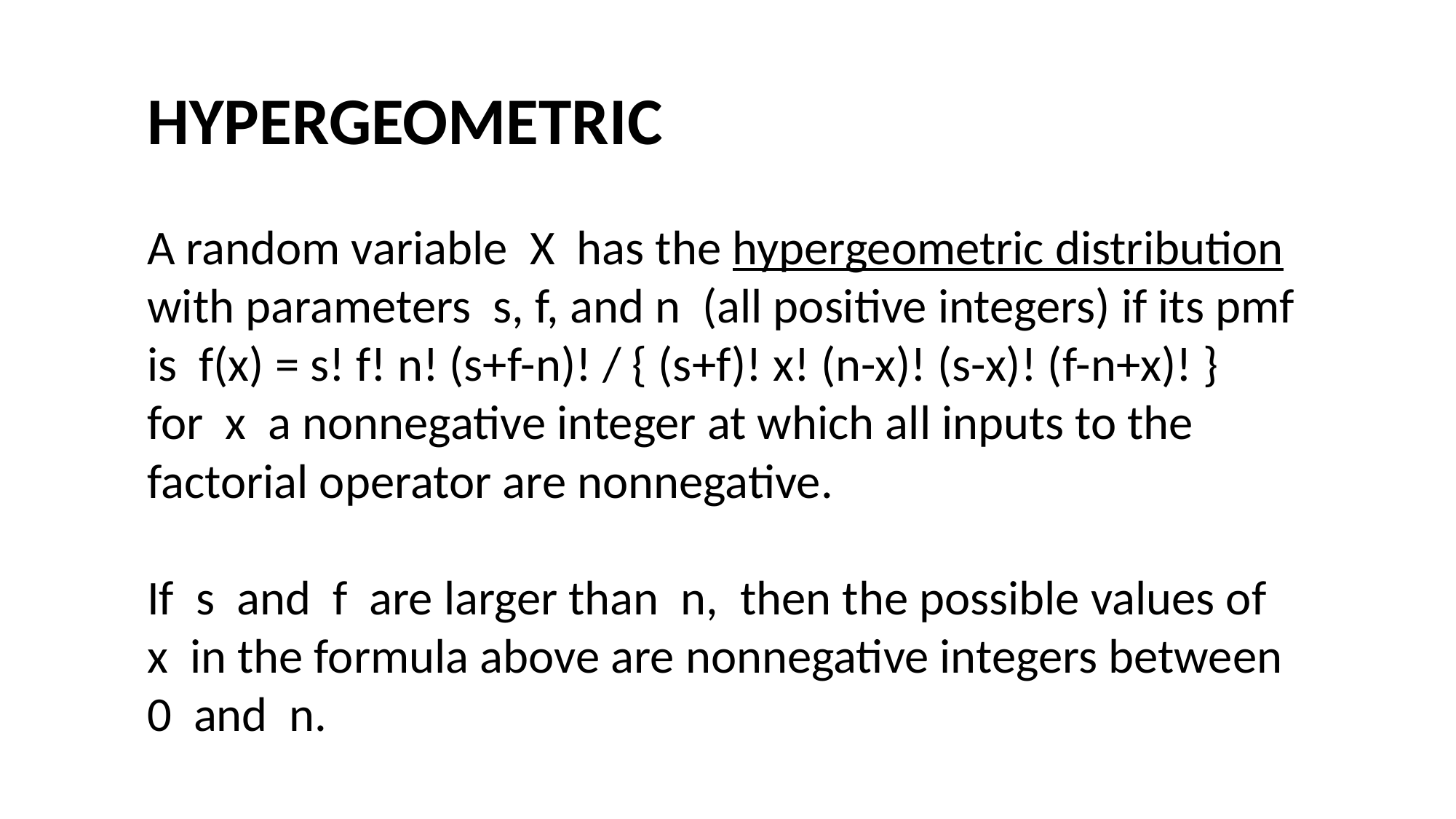

#
HYPERGEOMETRIC

A random variable  X  has the hypergeometric distribution with parameters  s, f, and n  (all positive integers) if its pmf is  f(x) = s! f! n! (s+f-n)! / { (s+f)! x! (n-x)! (s-x)! (f-n+x)! }         for  x  a nonnegative integer at which all inputs to the factorial operator are nonnegative.

If  s  and  f  are larger than  n,  then the possible values of  x  in the formula above are nonnegative integers between  0  and  n.